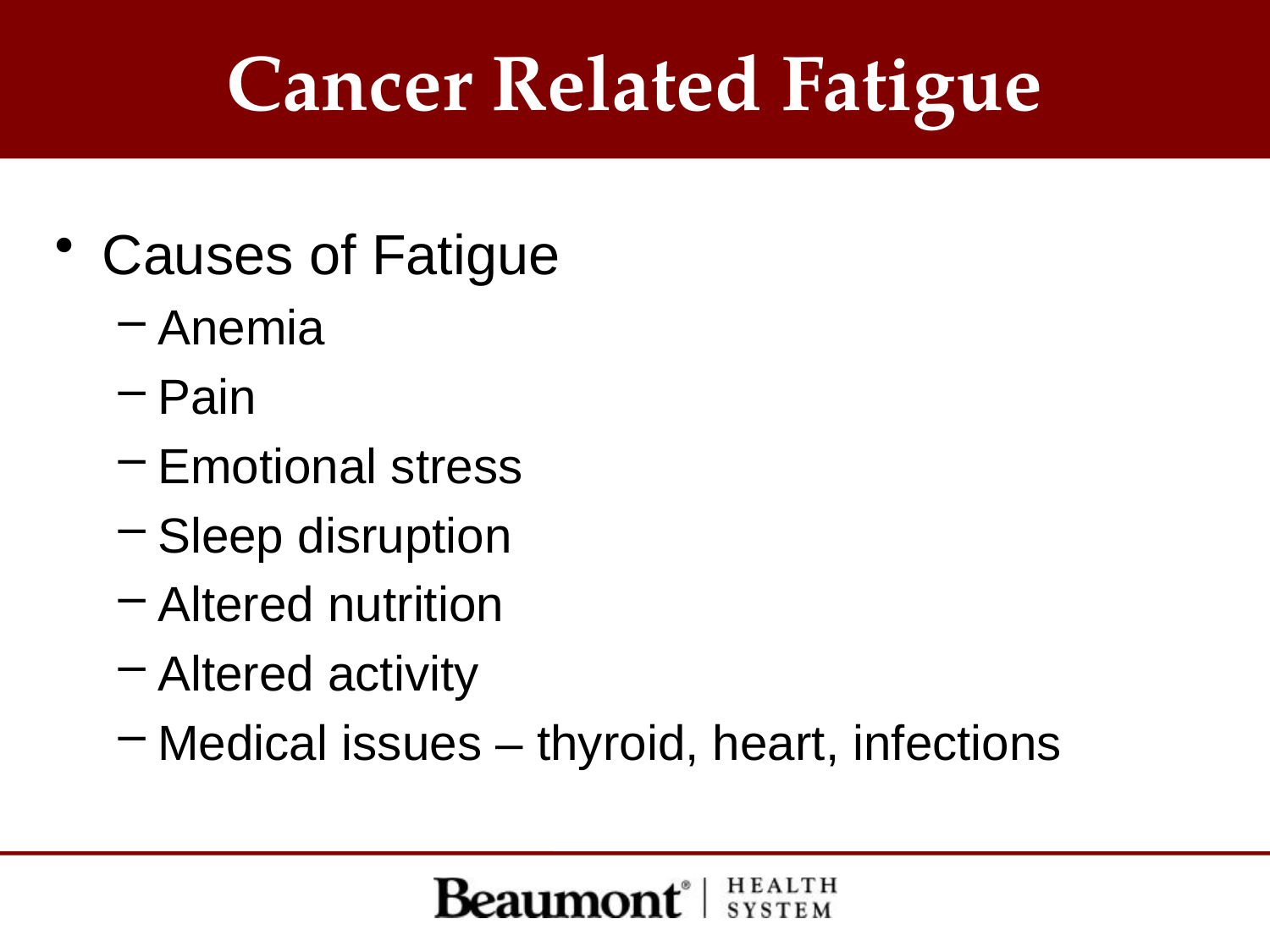

# Cancer Related Fatigue
Causes of Fatigue
Anemia
Pain
Emotional stress
Sleep disruption
Altered nutrition
Altered activity
Medical issues – thyroid, heart, infections